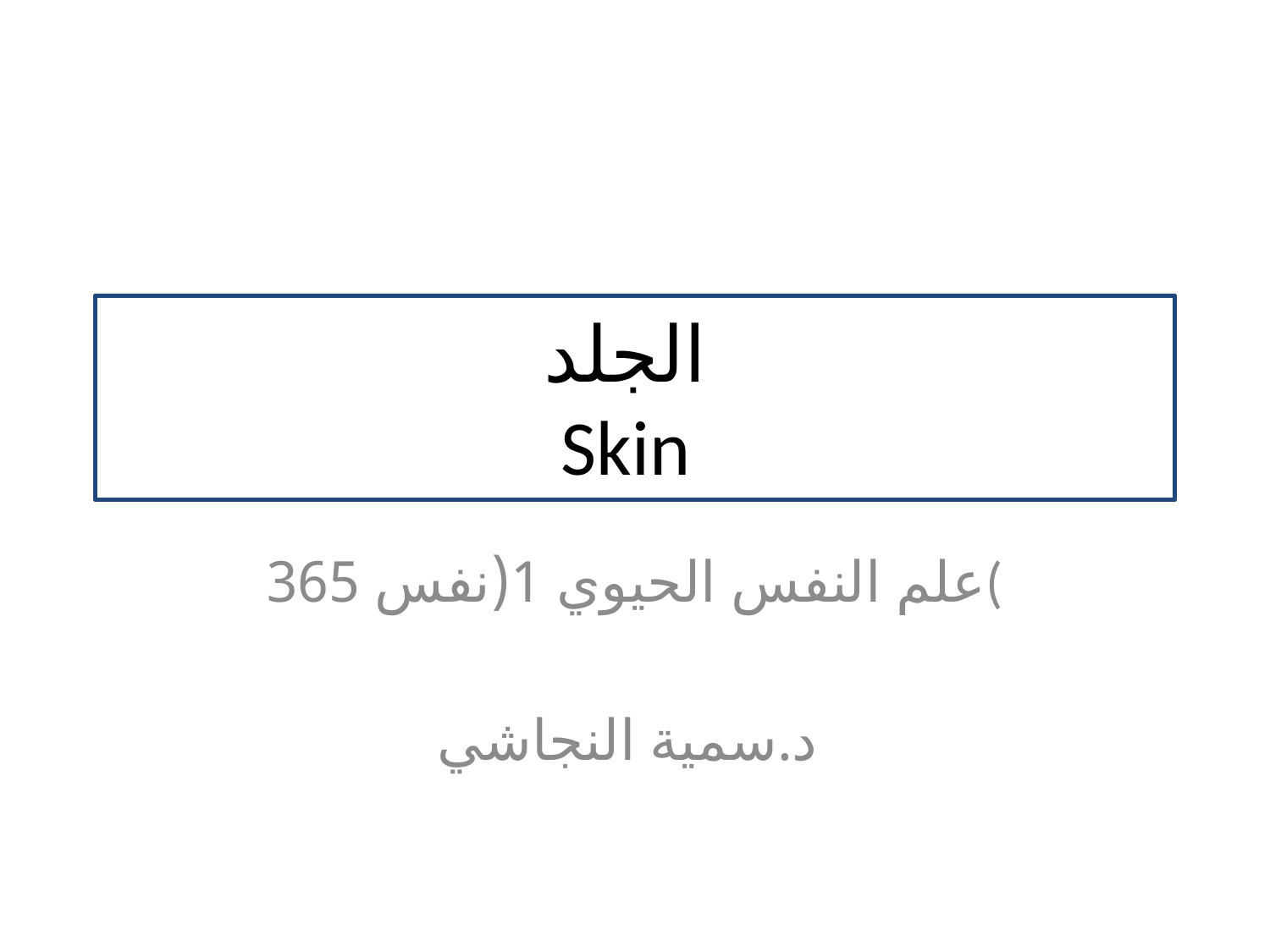

# الجلد Skin
علم النفس الحيوي 1(نفس 365(

د.سمية النجاشي